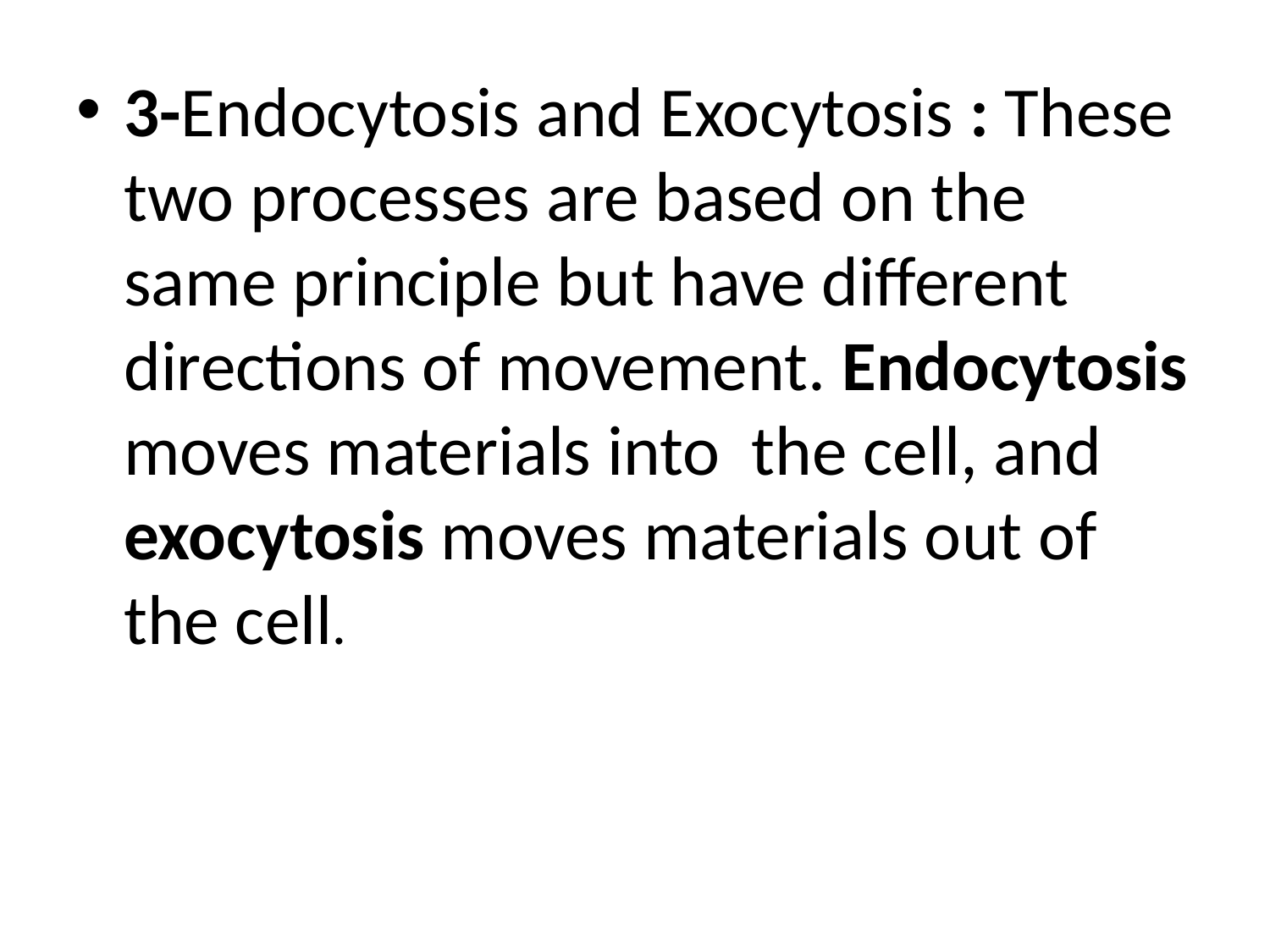

#
3-Endocytosis and Exocytosis : These two processes are based on the same principle but have different directions of movement. Endocytosis moves materials into  the cell, and exocytosis moves materials out of the cell.